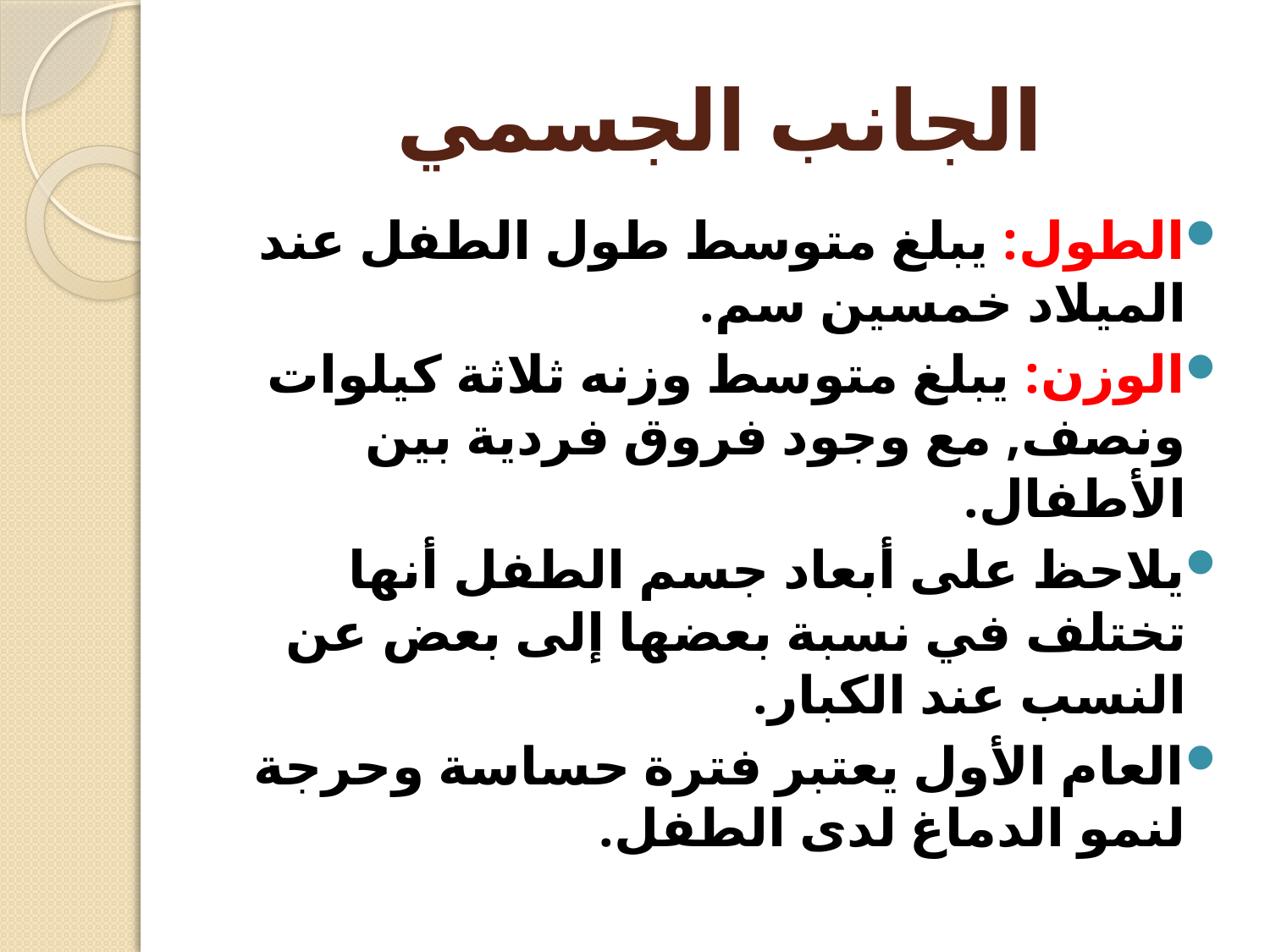

# الجانب الجسمي
الطول: يبلغ متوسط طول الطفل عند الميلاد خمسين سم.
الوزن: يبلغ متوسط وزنه ثلاثة كيلوات ونصف, مع وجود فروق فردية بين الأطفال.
يلاحظ على أبعاد جسم الطفل أنها تختلف في نسبة بعضها إلى بعض عن النسب عند الكبار.
العام الأول يعتبر فترة حساسة وحرجة لنمو الدماغ لدى الطفل.